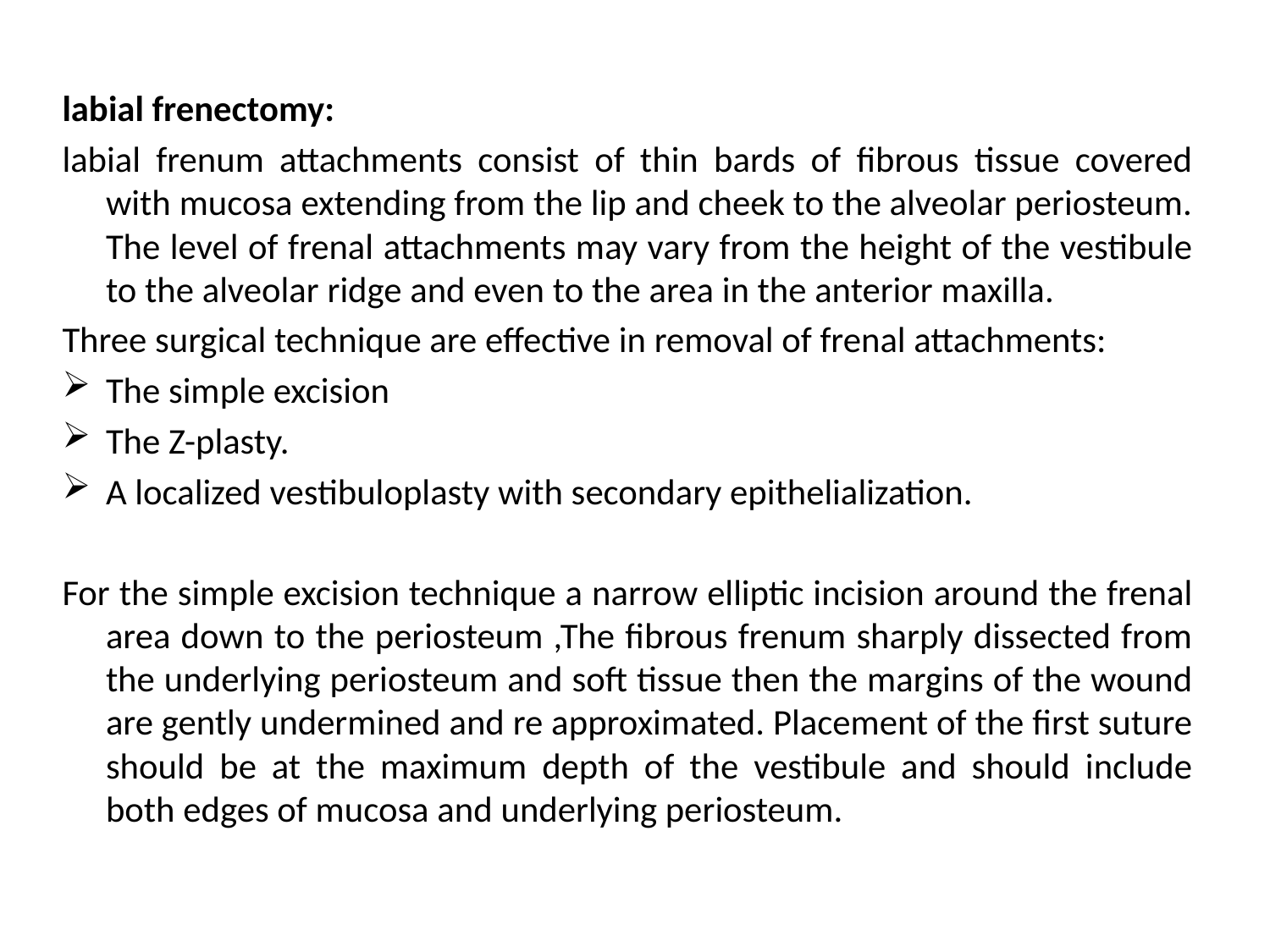

labial frenectomy:
labial frenum attachments consist of thin bards of fibrous tissue covered with mucosa extending from the lip and cheek to the alveolar periosteum. The level of frenal attachments may vary from the height of the vestibule to the alveolar ridge and even to the area in the anterior maxilla.
Three surgical technique are effective in removal of frenal attachments:
The simple excision
The Z-plasty.
A localized vestibuloplasty with secondary epithelialization.

For the simple excision technique a narrow elliptic incision around the frenal area down to the periosteum ,The fibrous frenum sharply dissected from the underlying periosteum and soft tissue then the margins of the wound are gently undermined and re approximated. Placement of the first suture should be at the maximum depth of the vestibule and should include both edges of mucosa and underlying periosteum.